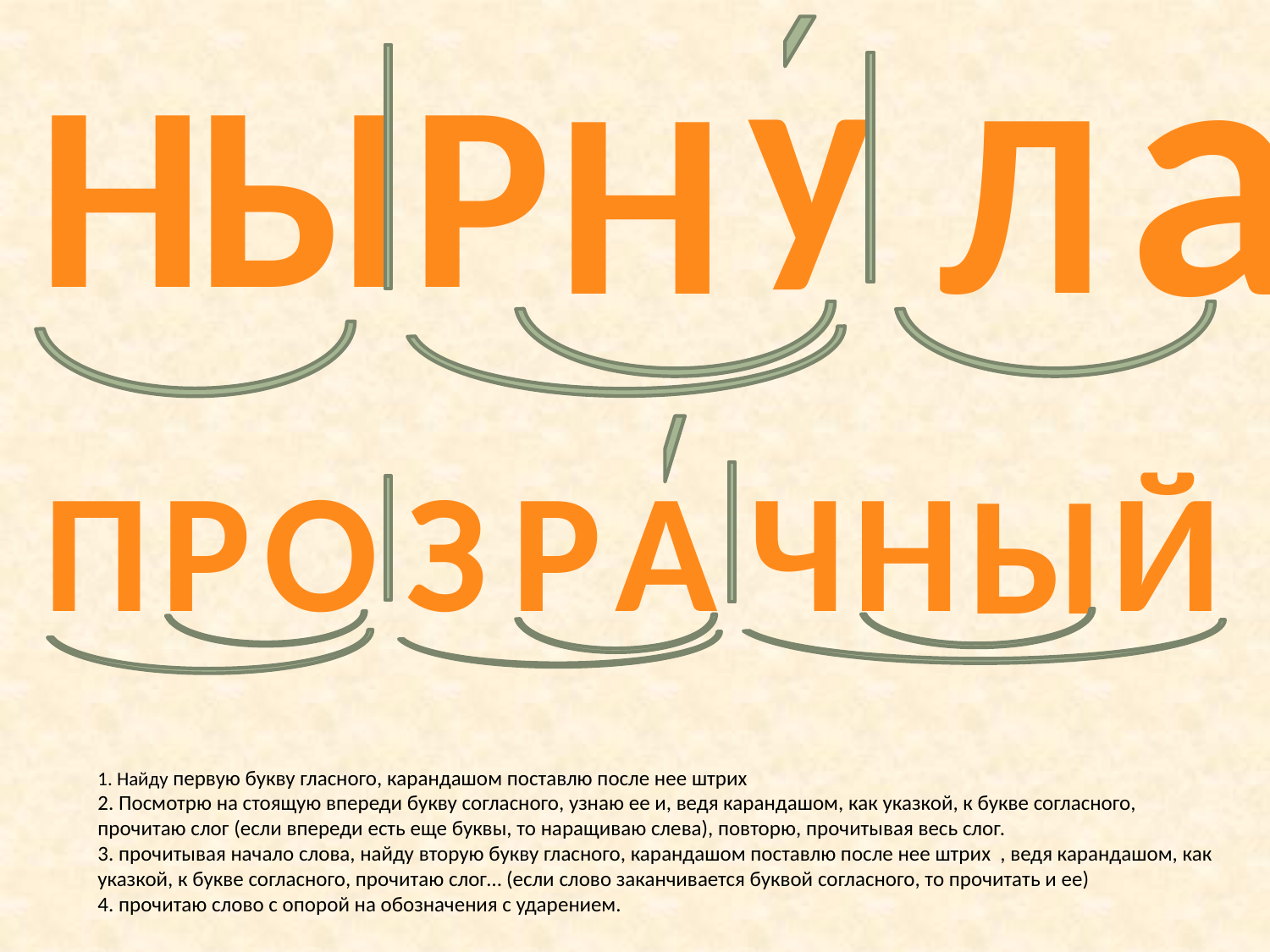

а
у
Ы
Н
Р

Л
Н

П
Р
О
З
Р
А
Ч
Н
Й
Ы

# 1. Найду первую букву гласного, карандашом поставлю после нее штрих 2. Посмотрю на стоящую впереди букву согласного, узнаю ее и, ведя карандашом, как указкой, к букве согласного, прочитаю слог (если впереди есть еще буквы, то наращиваю слева), повторю, прочитывая весь слог. 3. прочитывая начало слова, найду вторую букву гласного, карандашом поставлю после нее штрих  , ведя карандашом, как указкой, к букве согласного, прочитаю слог… (если слово заканчивается буквой согласного, то прочитать и ее) 4. прочитаю слово с опорой на обозначения с ударением.